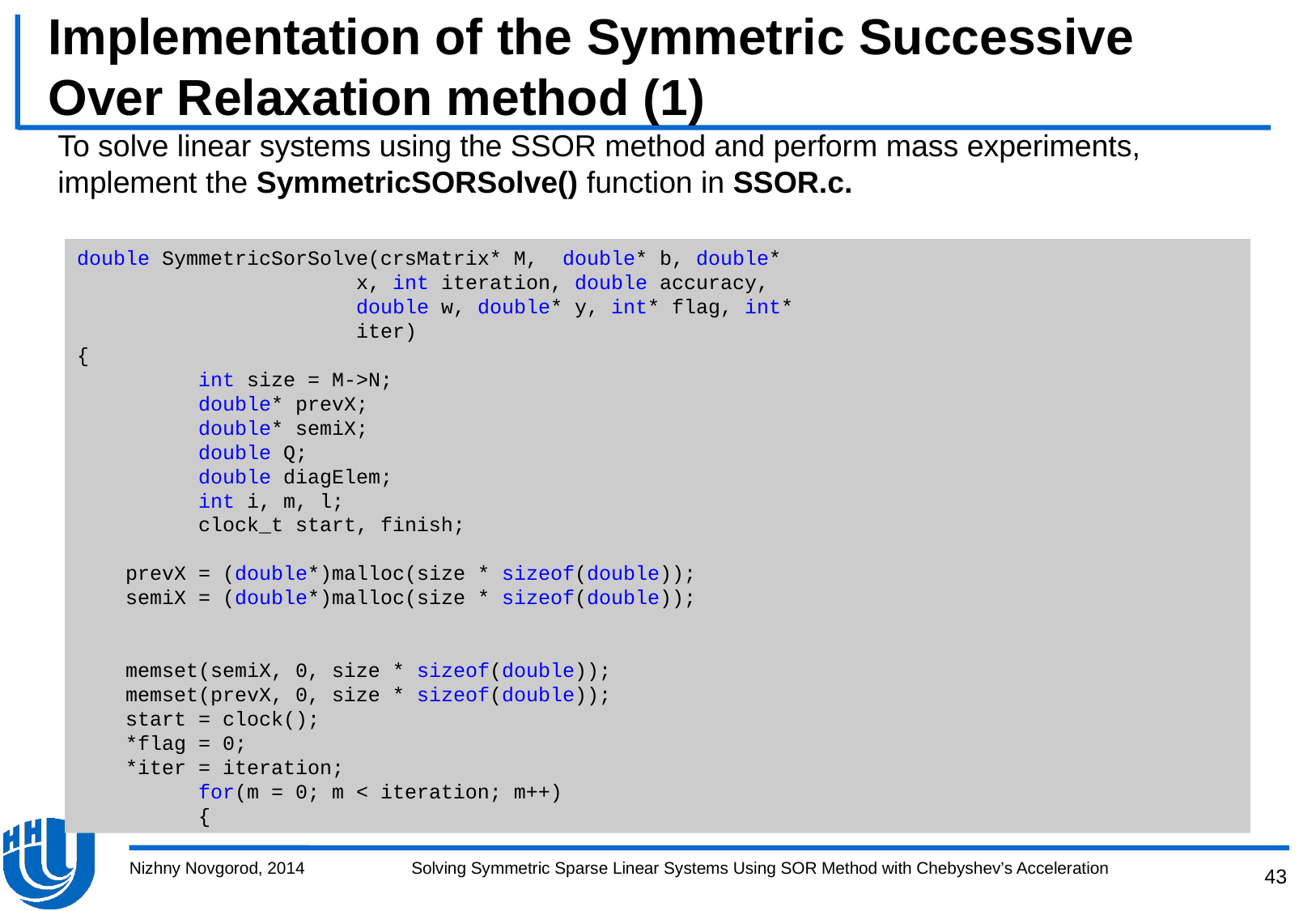

# Implementation of the Symmetric Successive Over Relaxation method (1)
To solve linear systems using the SSOR method and perform mass experiments, implement the SymmetricSORSolve() funсtion in SSOR.c.
double SymmetricSorSolve(crsMatrix* M,  double* b, double*
                       x, int iteration, double accuracy,
                       double w, double* y, int* flag, int*
                       iter)
{
	int size = M->N;
	double* prevX;
	double* semiX;
	double Q;
	double diagElem;
	int i, m, l;
	clock_t start, finish;

    prevX = (double*)malloc(size * sizeof(double));
    semiX = (double*)malloc(size * sizeof(double));

    memset(semiX, 0, size * sizeof(double));
    memset(prevX, 0, size * sizeof(double));
    start = clock();
    *flag = 0;
    *iter = iteration;
	for(m = 0; m < iteration; m++)
	{
Nizhny Novgorod, 2014
Solving Symmetric Sparse Linear Systems Using SOR Method with Chebyshev’s Acceleration